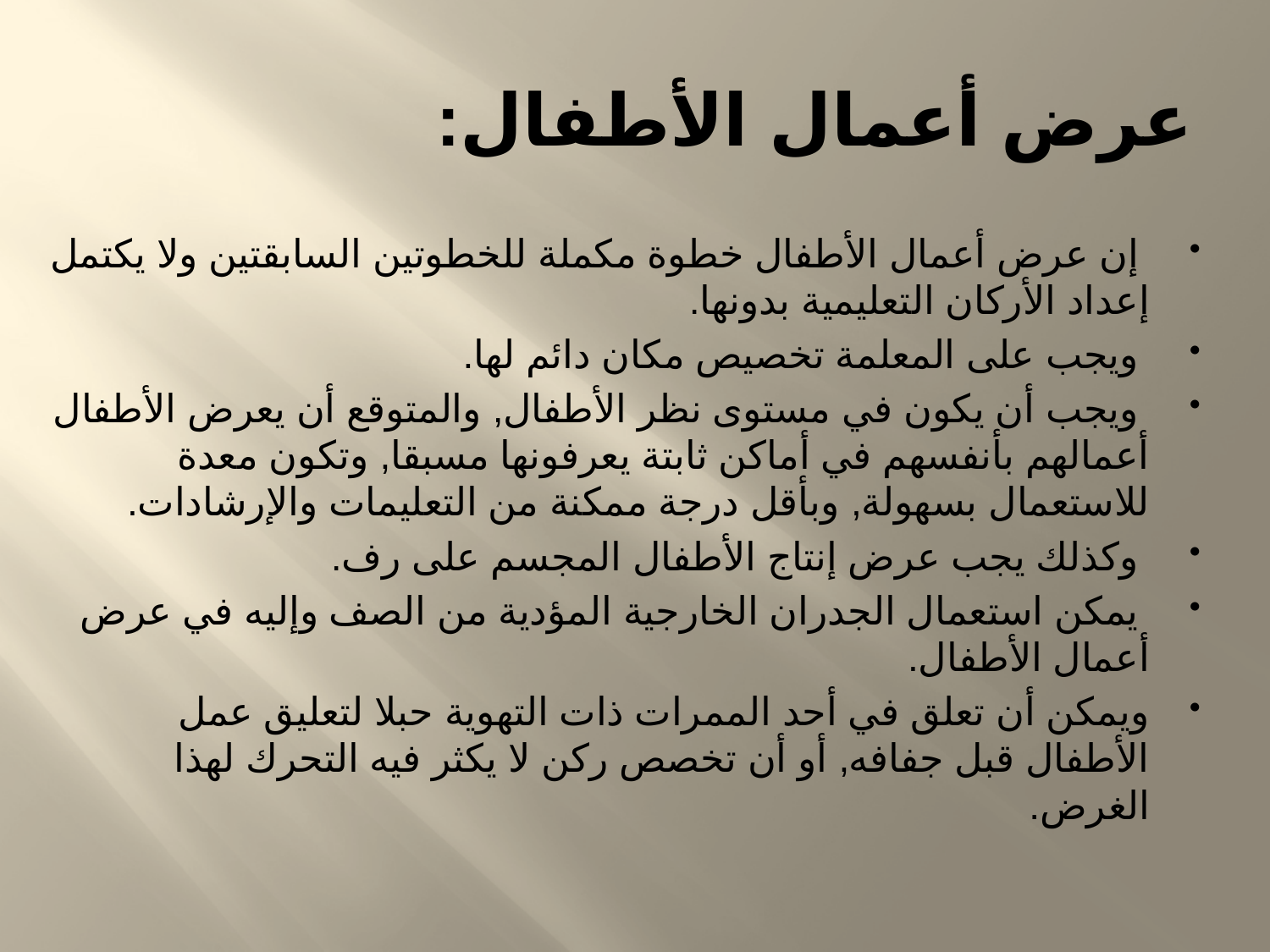

# عرض أعمال الأطفال:
 إن عرض أعمال الأطفال خطوة مكملة للخطوتين السابقتين ولا يكتمل إعداد الأركان التعليمية بدونها.
 ويجب على المعلمة تخصيص مكان دائم لها.
 ويجب أن يكون في مستوى نظر الأطفال, والمتوقع أن يعرض الأطفال أعمالهم بأنفسهم في أماكن ثابتة يعرفونها مسبقا, وتكون معدة للاستعمال بسهولة, وبأقل درجة ممكنة من التعليمات والإرشادات.
 وكذلك يجب عرض إنتاج الأطفال المجسم على رف.
 يمكن استعمال الجدران الخارجية المؤدية من الصف وإليه في عرض أعمال الأطفال.
ويمكن أن تعلق في أحد الممرات ذات التهوية حبلا لتعليق عمل الأطفال قبل جفافه, أو أن تخصص ركن لا يكثر فيه التحرك لهذا الغرض.